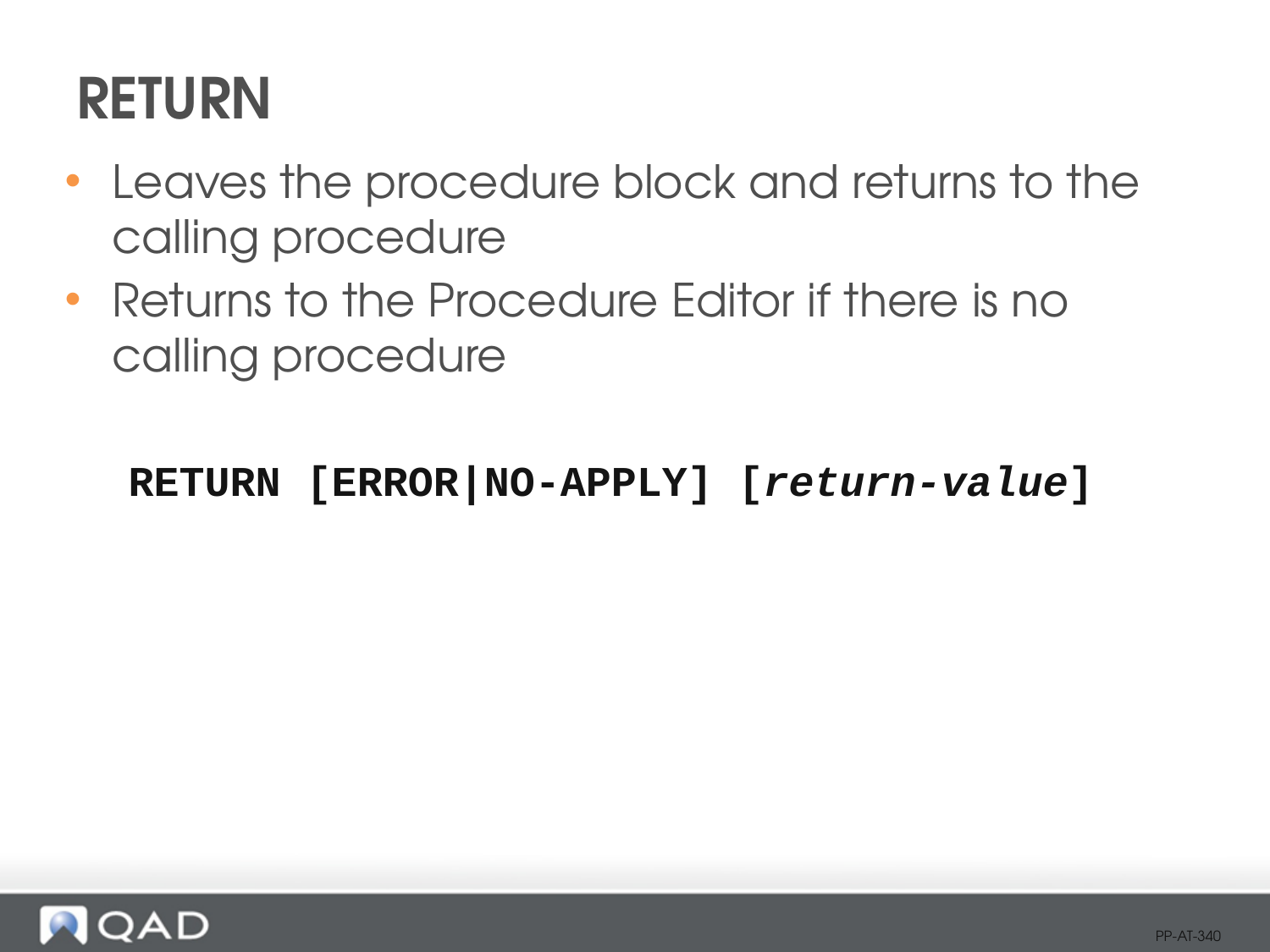

# RETURN
Leaves the procedure block and returns to the calling procedure
Returns to the Procedure Editor if there is no calling procedure

RETURN [ERROR|NO-APPLY] [return-value]

PP-AT-340